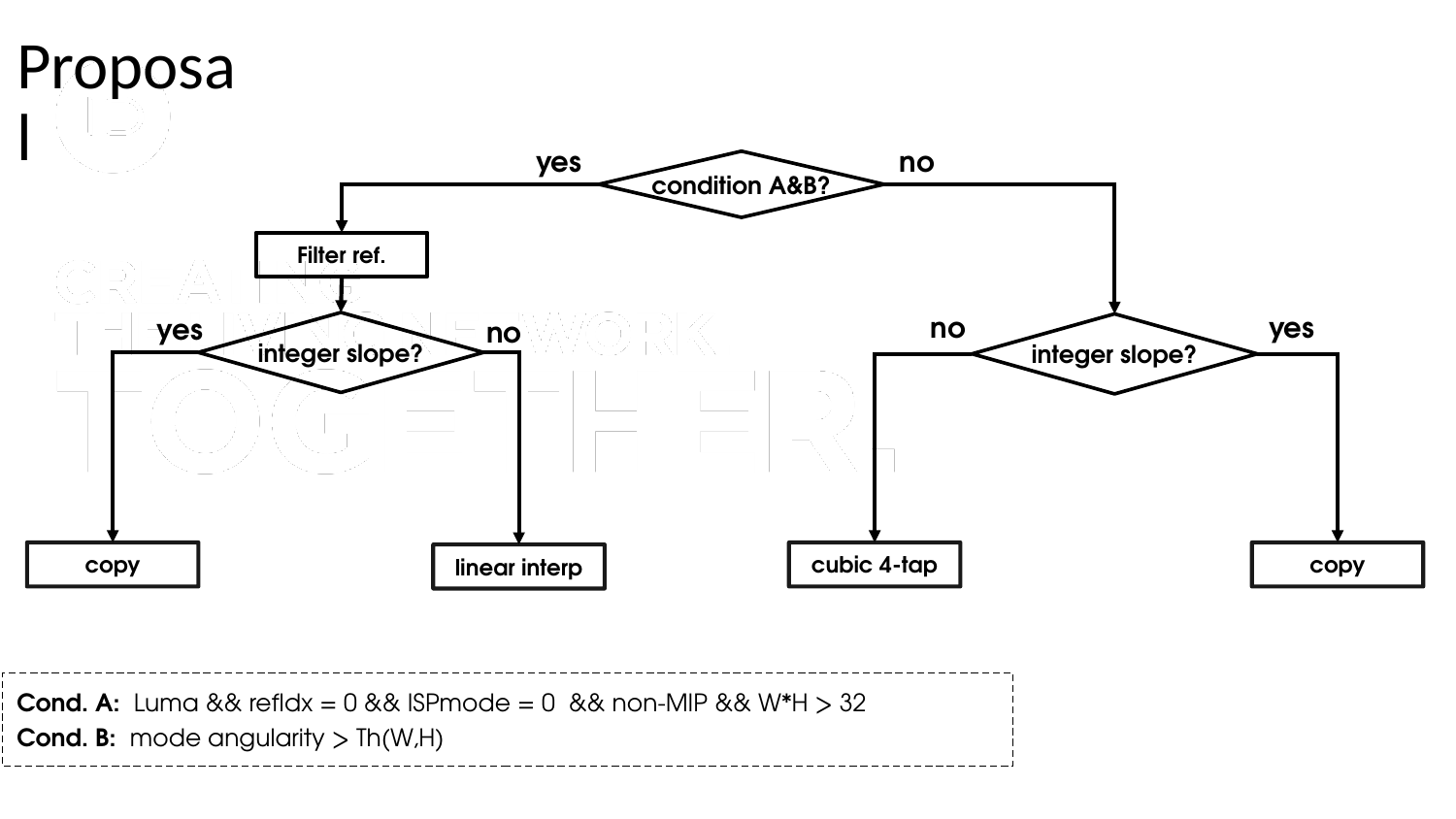

Proposal
yes
no
condition A&B?
Filter ref.
no
yes
yes
integer slope?
integer slope?
no
copy
copy
cubic 4-tap
linear interp
Cond. A:  Luma && refIdx = 0 && ISPmode = 0  && non-MIP && W*H > 32
Cond. B:  mode angularity > Th(W,H)
© 2019 InterDigital, Inc. All Rights Reserved.
4